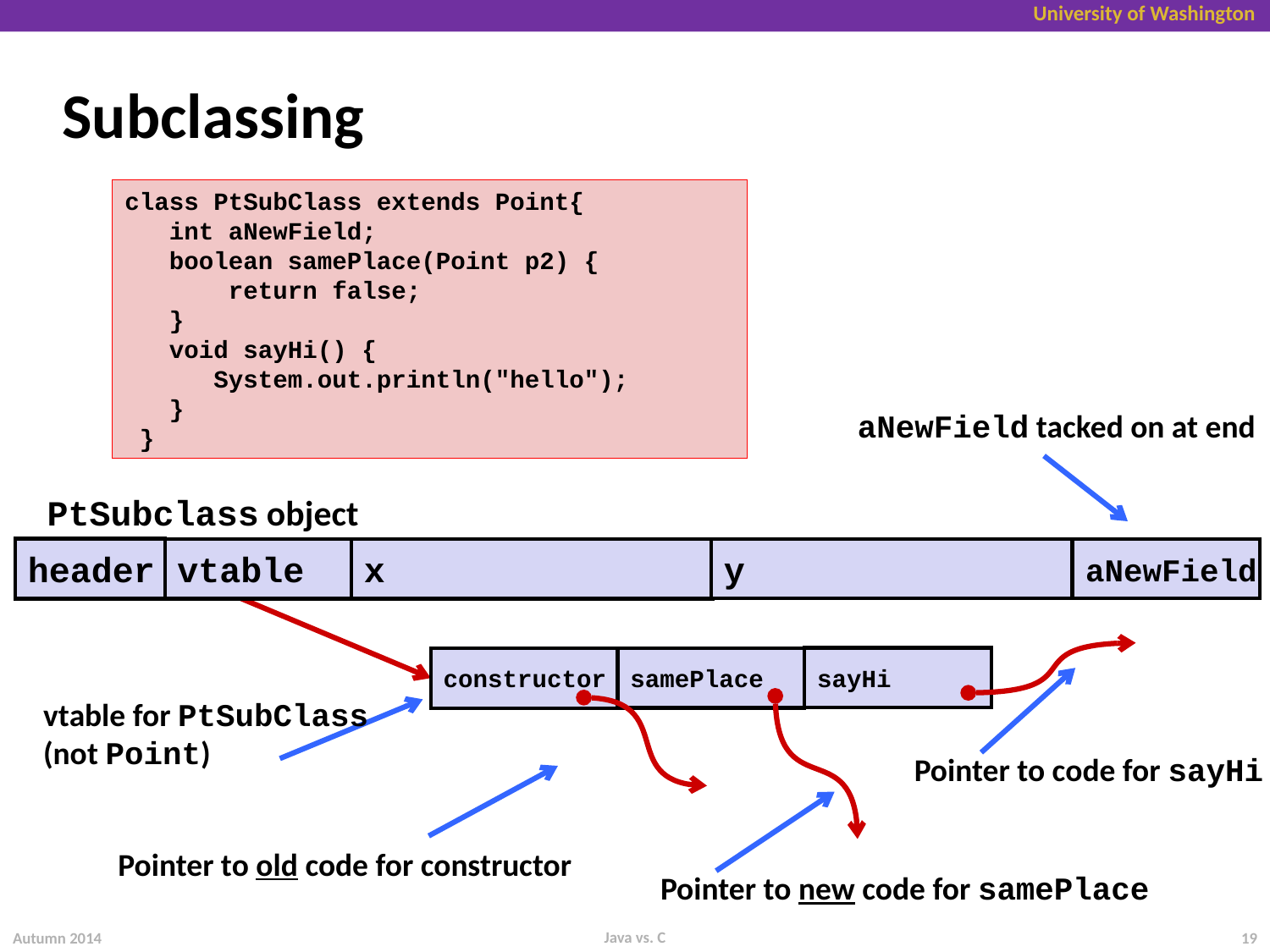

# Subclassing
class PtSubClass extends Point{
   int aNewField;
   boolean samePlace(Point p2) {
       return false;
   }
   void sayHi() {
      System.out.println("hello");
   }
 }
aNewField tacked on at end
PtSubclass object
header
y
aNewField
vtable
x
sayHi
samePlace
constructor
vtable for PtSubClass
(not Point)
Pointer to code for sayHi
Pointer to old code for constructor
Pointer to new code for samePlace
Java vs. C
Autumn 2014
19